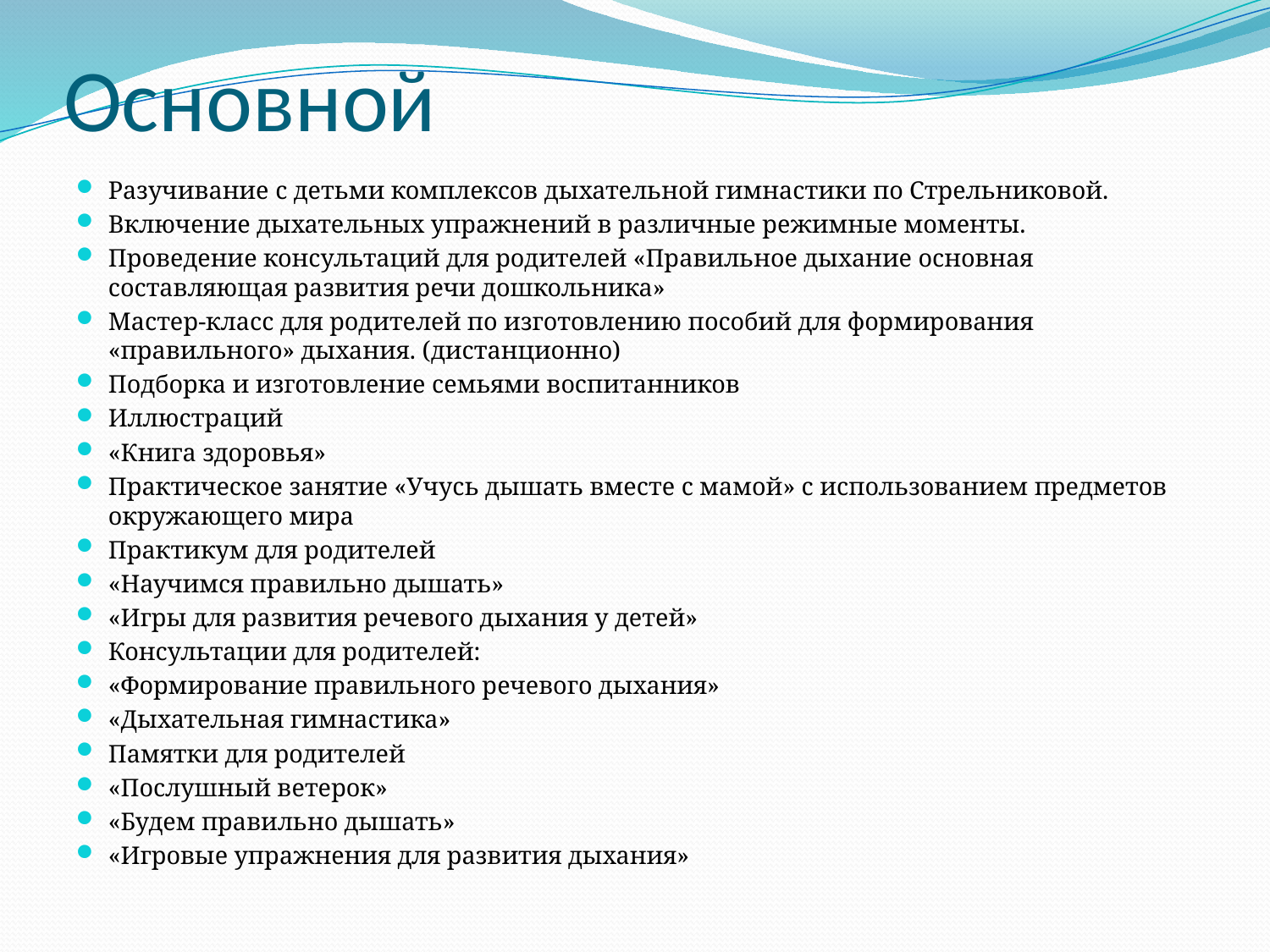

# Основной
Разучивание с детьми комплексов дыхательной гимнастики по Стрельниковой.
Включение дыхательных упражнений в различные режимные моменты.
Проведение консультаций для родителей «Правильное дыхание основная составляющая развития речи дошкольника»
Мастер-класс для родителей по изготовлению пособий для формирования «правильного» дыхания. (дистанционно)
Подборка и изготовление семьями воспитанников
Иллюстраций
«Книга здоровья»
Практическое занятие «Учусь дышать вместе с мамой» с использованием предметов окружающего мира
Практикум для родителей
«Научимся правильно дышать»
«Игры для развития речевого дыхания у детей»
Консультации для родителей:
«Формирование правильного речевого дыхания»
«Дыхательная гимнастика»
Памятки для родителей
«Послушный ветерок»
«Будем правильно дышать»
«Игровые упражнения для развития дыхания»